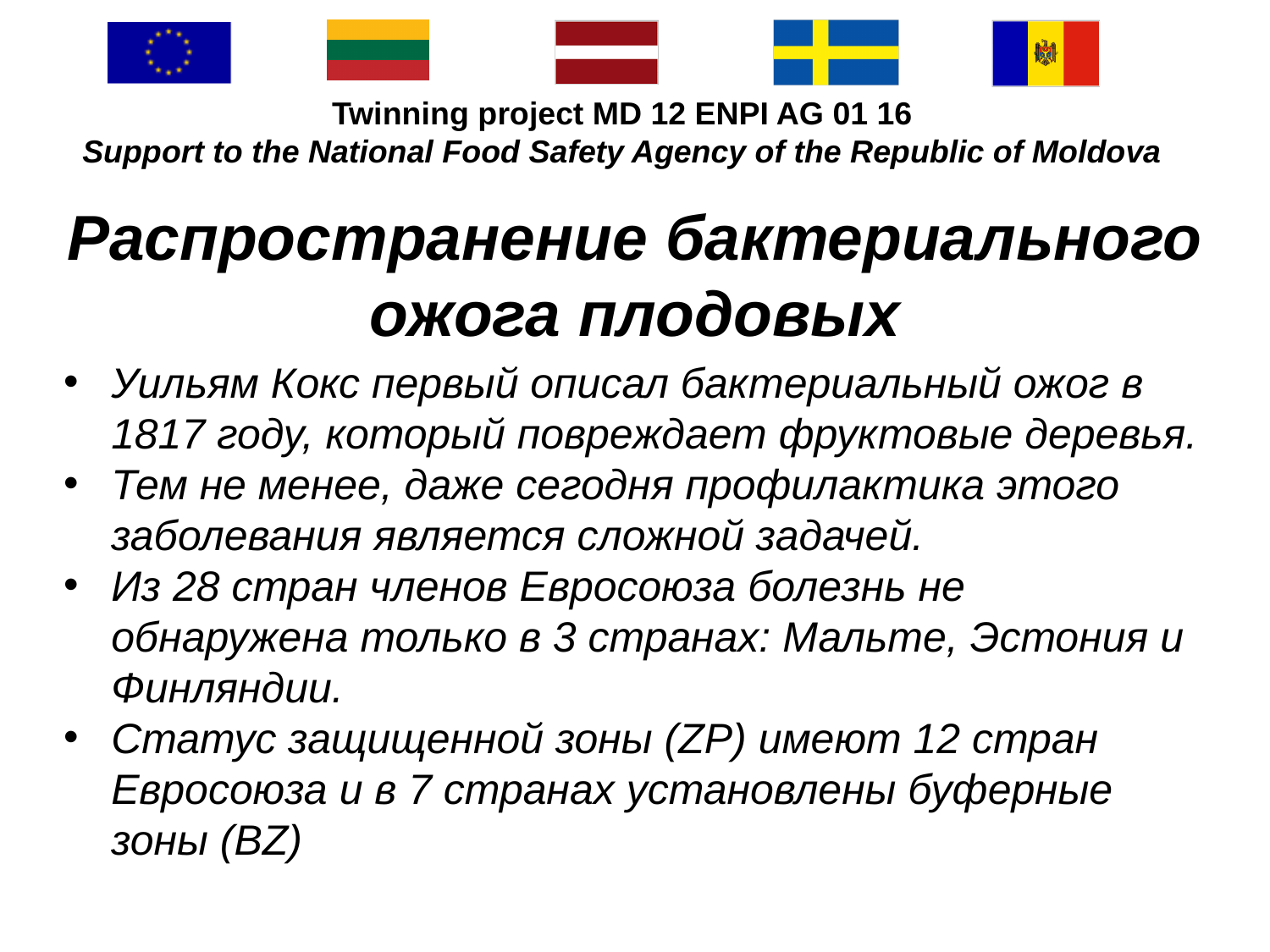

#
Распространение бактериального ожога плодовых
Уильям Кокс первый описал бактериальный ожог в   1817 году, который повреждает фруктовые деревья.
Тем не менее, даже сегодня профилактика этого заболевания является сложной задачей.
Из 28 стран членов Евросоюза болезнь не обнаружена только в 3 странах: Мальте, Эстония и Финляндии.
Статус защищенной зоны (ZP) имеют 12 стран Евросоюза и в 7 странах установлены буферные зоны (BZ)